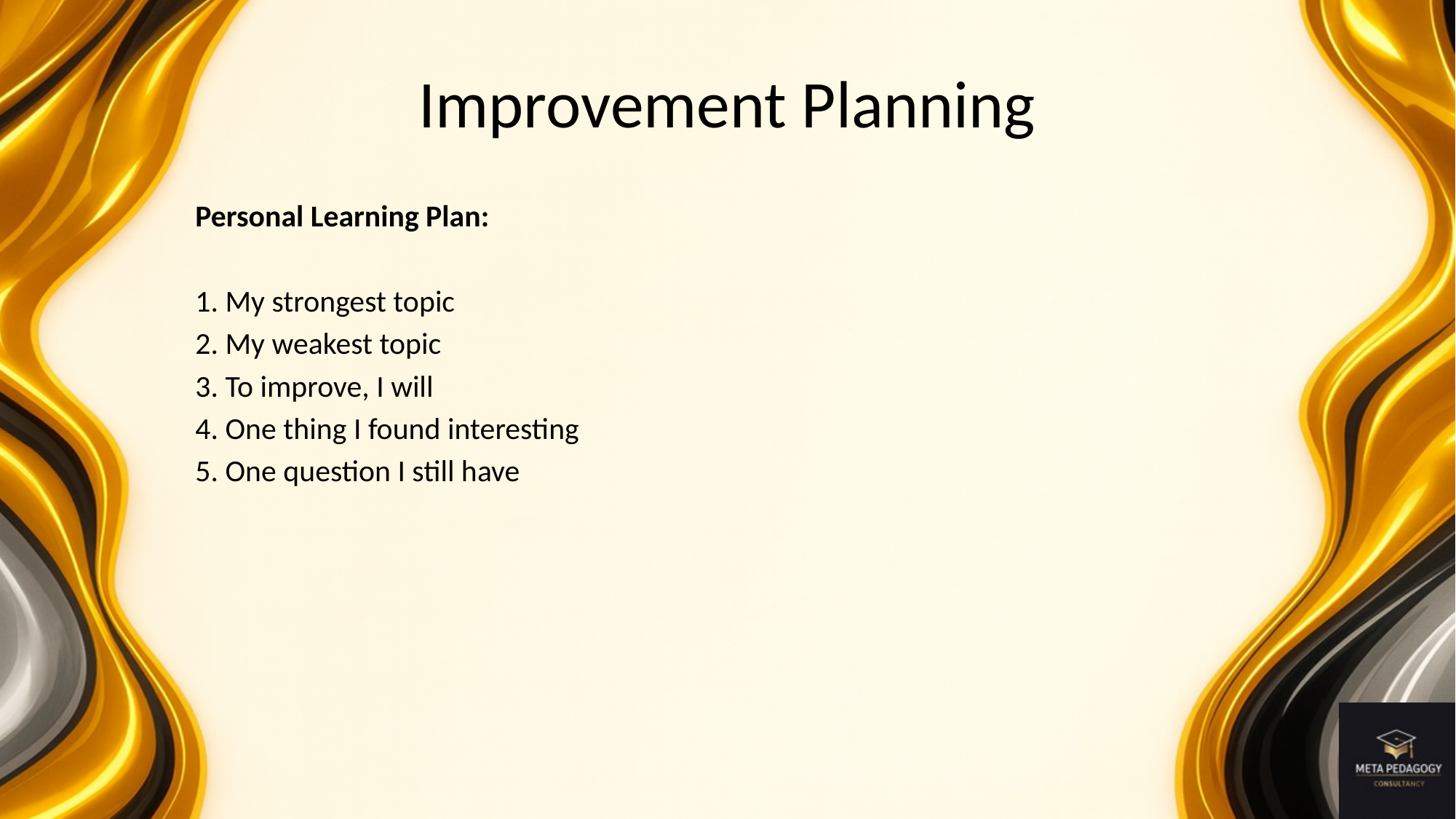

# Improvement Planning
Personal Learning Plan:

1. My strongest topic
2. My weakest topic
3. To improve, I will
4. One thing I found interesting
5. One question I still have